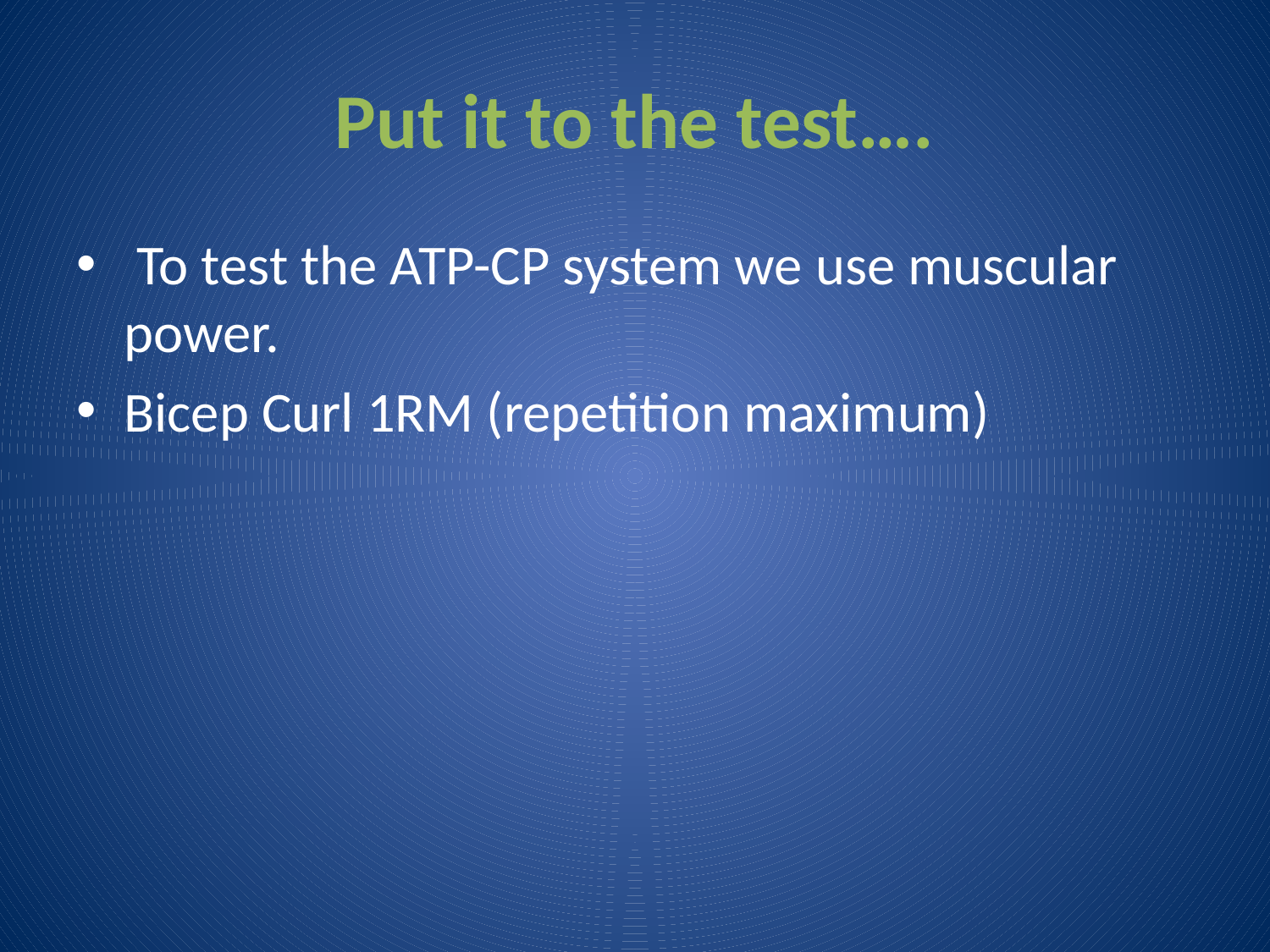

# Put it to the test….
 To test the ATP-CP system we use muscular power.
Bicep Curl 1RM (repetition maximum)